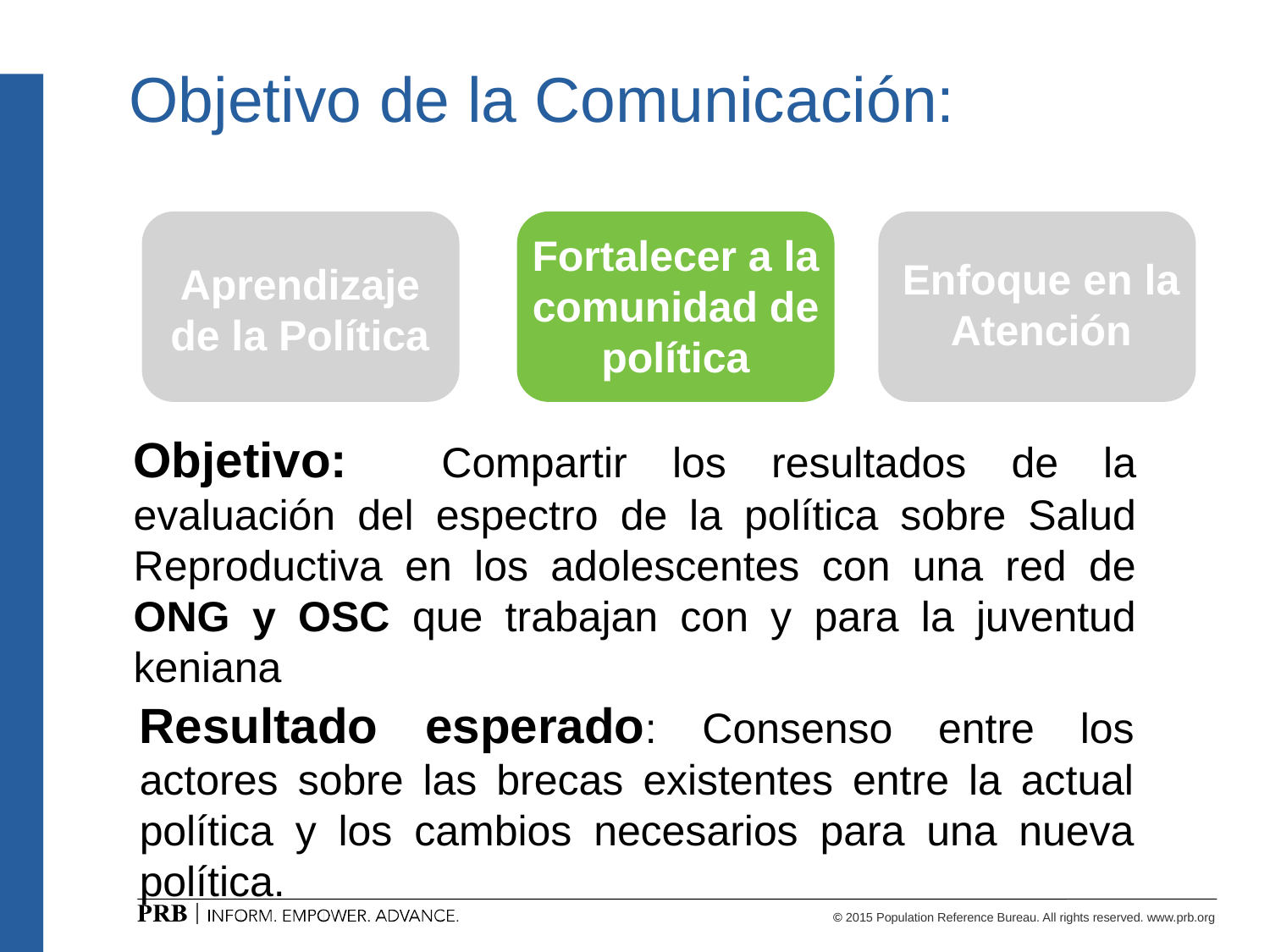

# Objetivo de la Comunicación:

Aprendizaje de la Política

Fortalecer a la comunidad de política
Enfoque en la Atención
Objetivo:  Compartir los resultados de la evaluación del espectro de la política sobre Salud Reproductiva en los adolescentes con una red de ONG y OSC que trabajan con y para la juventud keniana
Resultado esperado: Consenso entre los actores sobre las brecas existentes entre la actual política y los cambios necesarios para una nueva política.